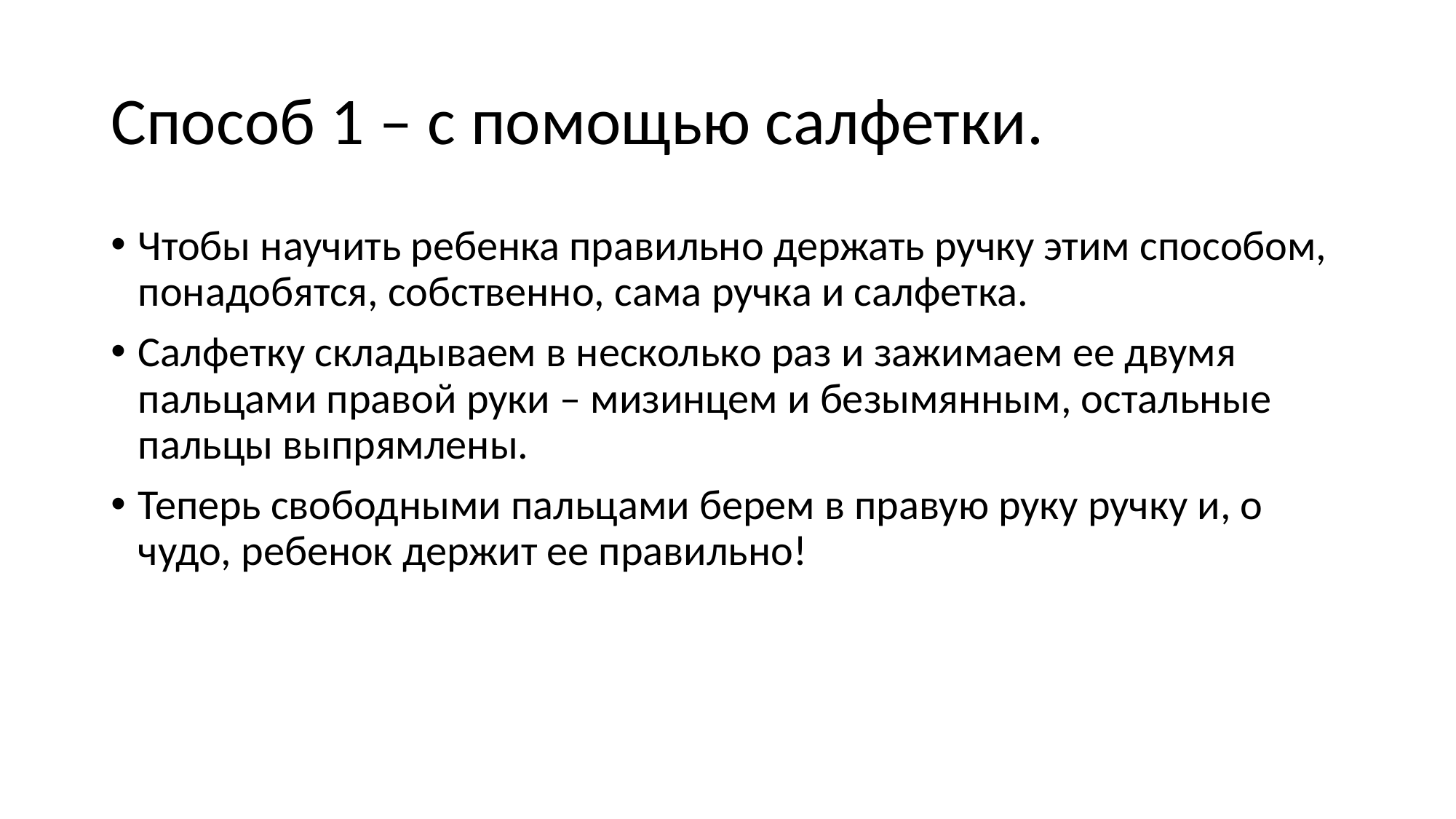

# Способ 1 – с помощью салфетки.
Чтобы научить ребенка правильно держать ручку этим способом, понадобятся, собственно, сама ручка и салфетка.
Салфетку складываем в несколько раз и зажимаем ее двумя пальцами правой руки – мизинцем и безымянным, остальные пальцы выпрямлены.
Теперь свободными пальцами берем в правую руку ручку и, о чудо, ребенок держит ее правильно!